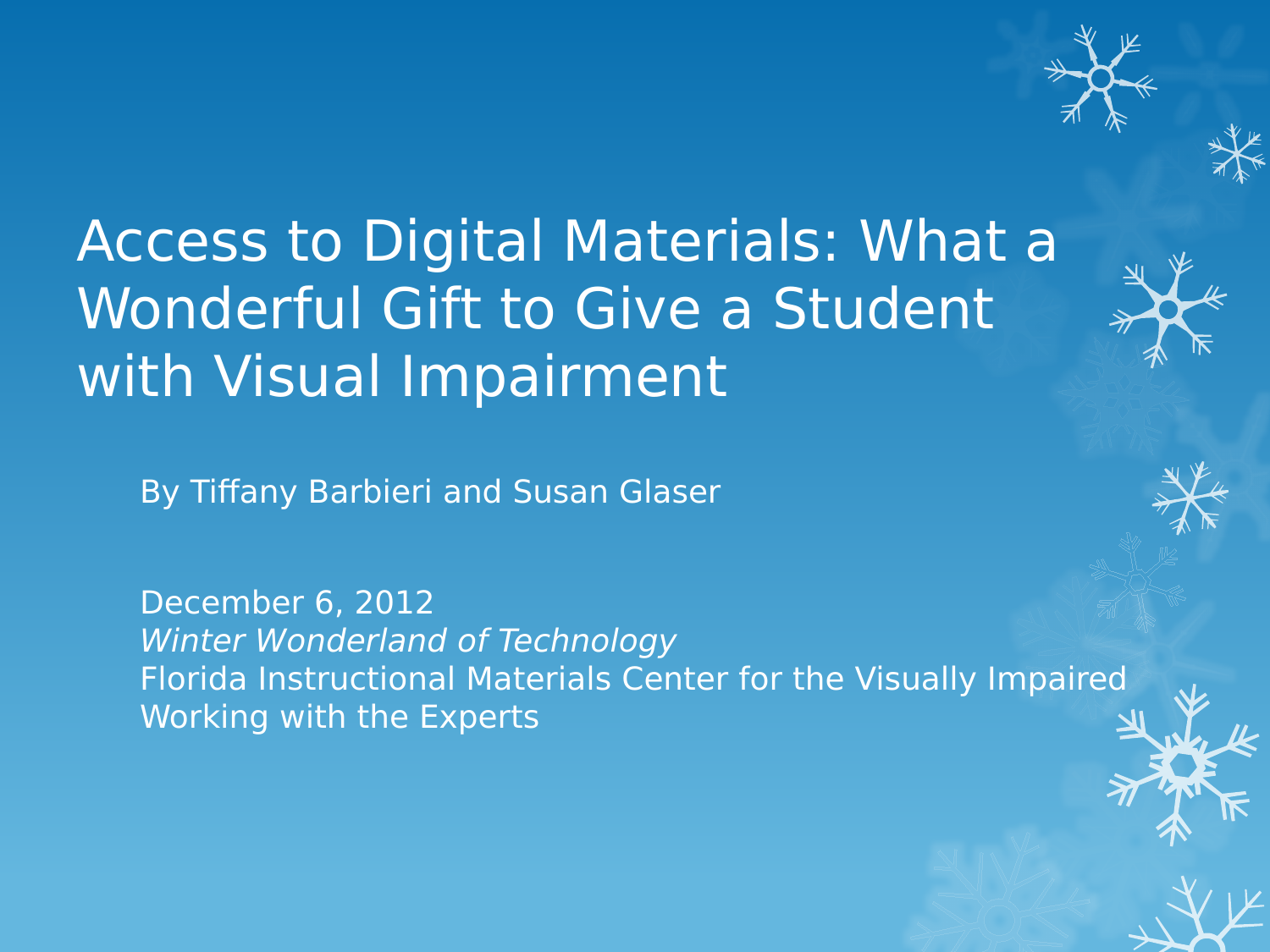

# Access to Digital Materials: What a Wonderful Gift to Give a Student with Visual Impairment
By Tiffany Barbieri and Susan Glaser

December 6, 2012
Winter Wonderland of Technology
Florida Instructional Materials Center for the Visually Impaired
Working with the Experts